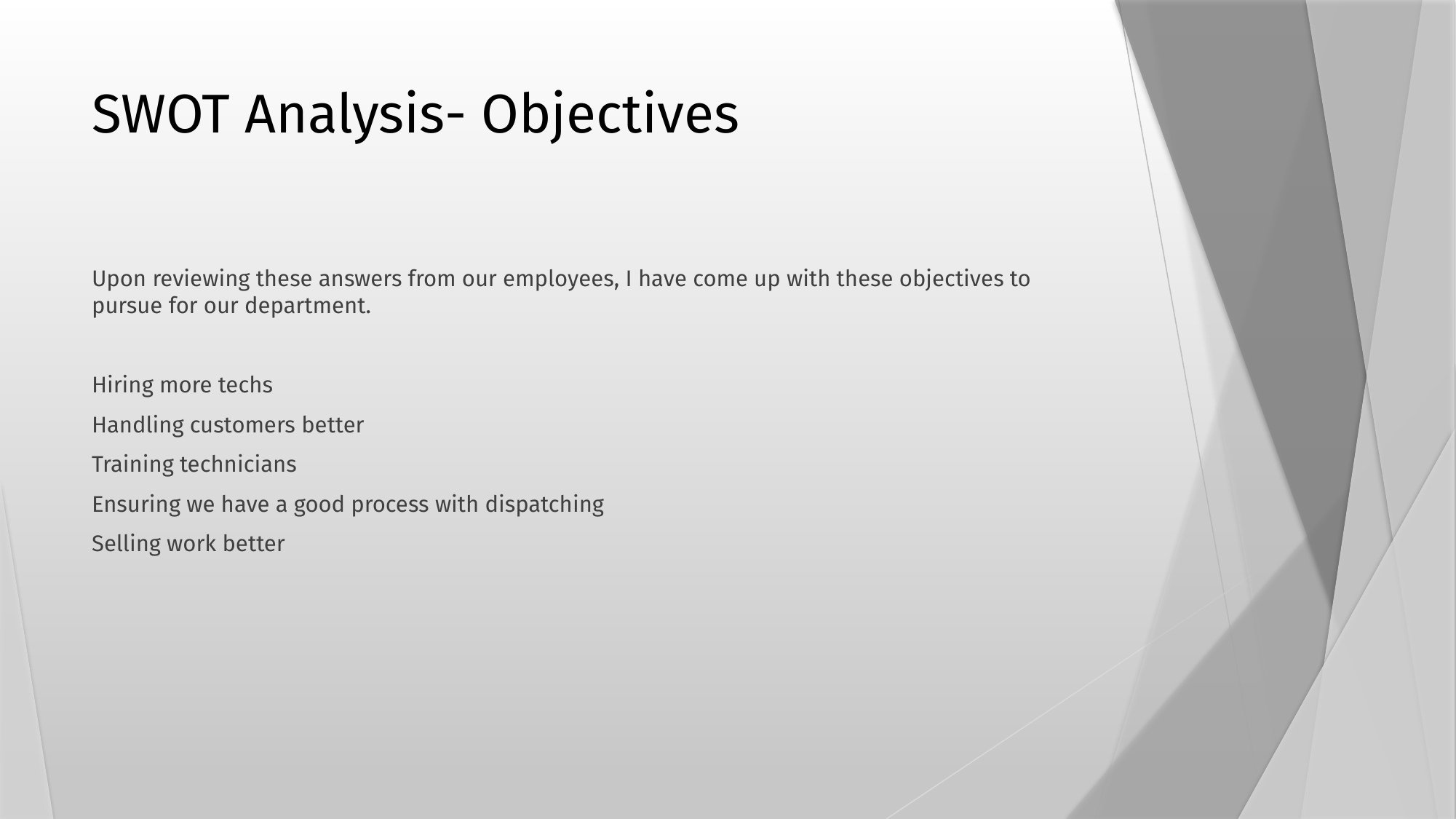

# SWOT Analysis- Objectives
Upon reviewing these answers from our employees, I have come up with these objectives to pursue for our department.

Hiring more techs
Handling customers better
Training technicians
Ensuring we have a good process with dispatching
Selling work better